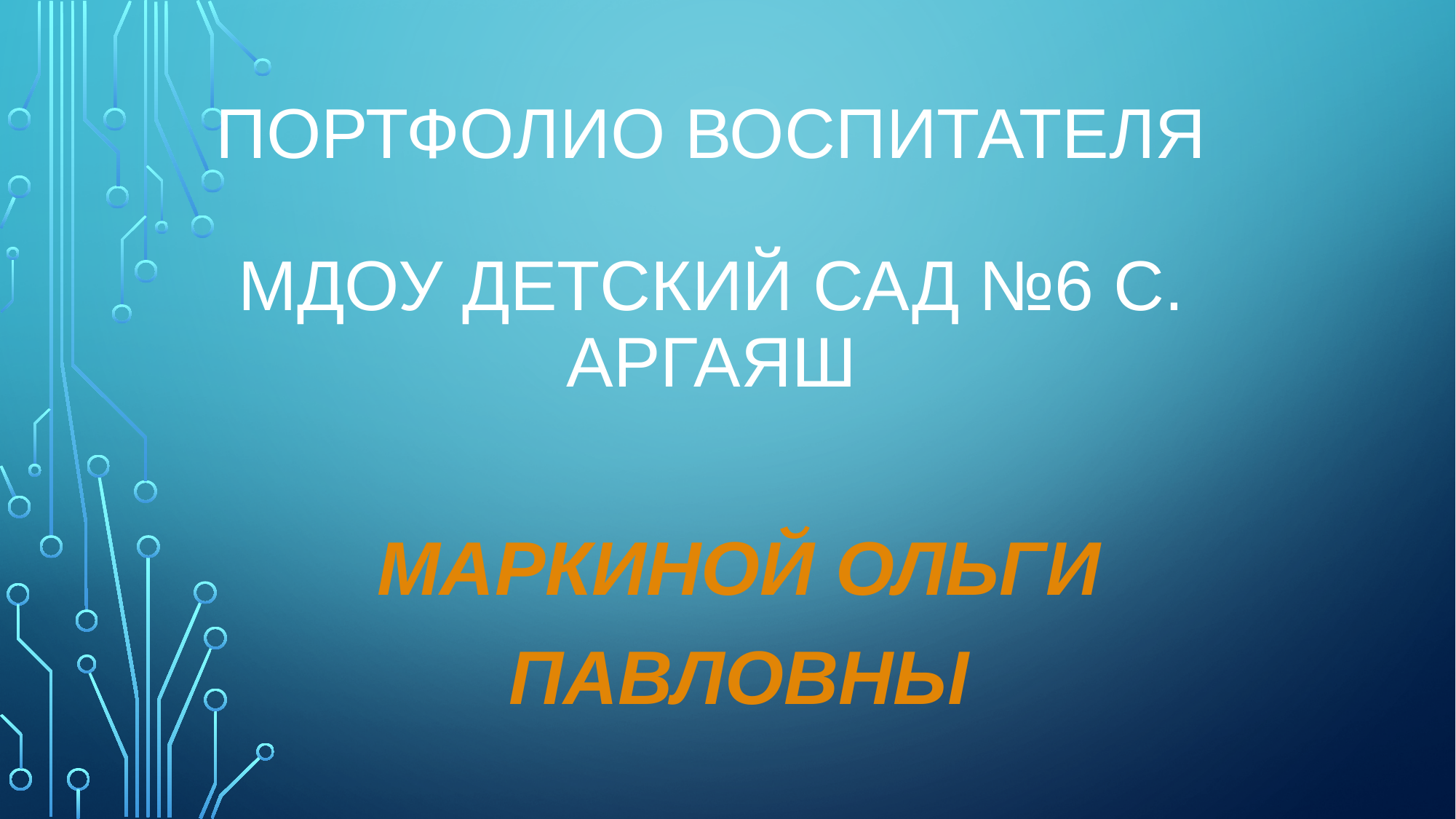

# Портфолио воспитателя МДОУ Детский сад №6 с. Аргаяш
Маркиной Ольги Павловны